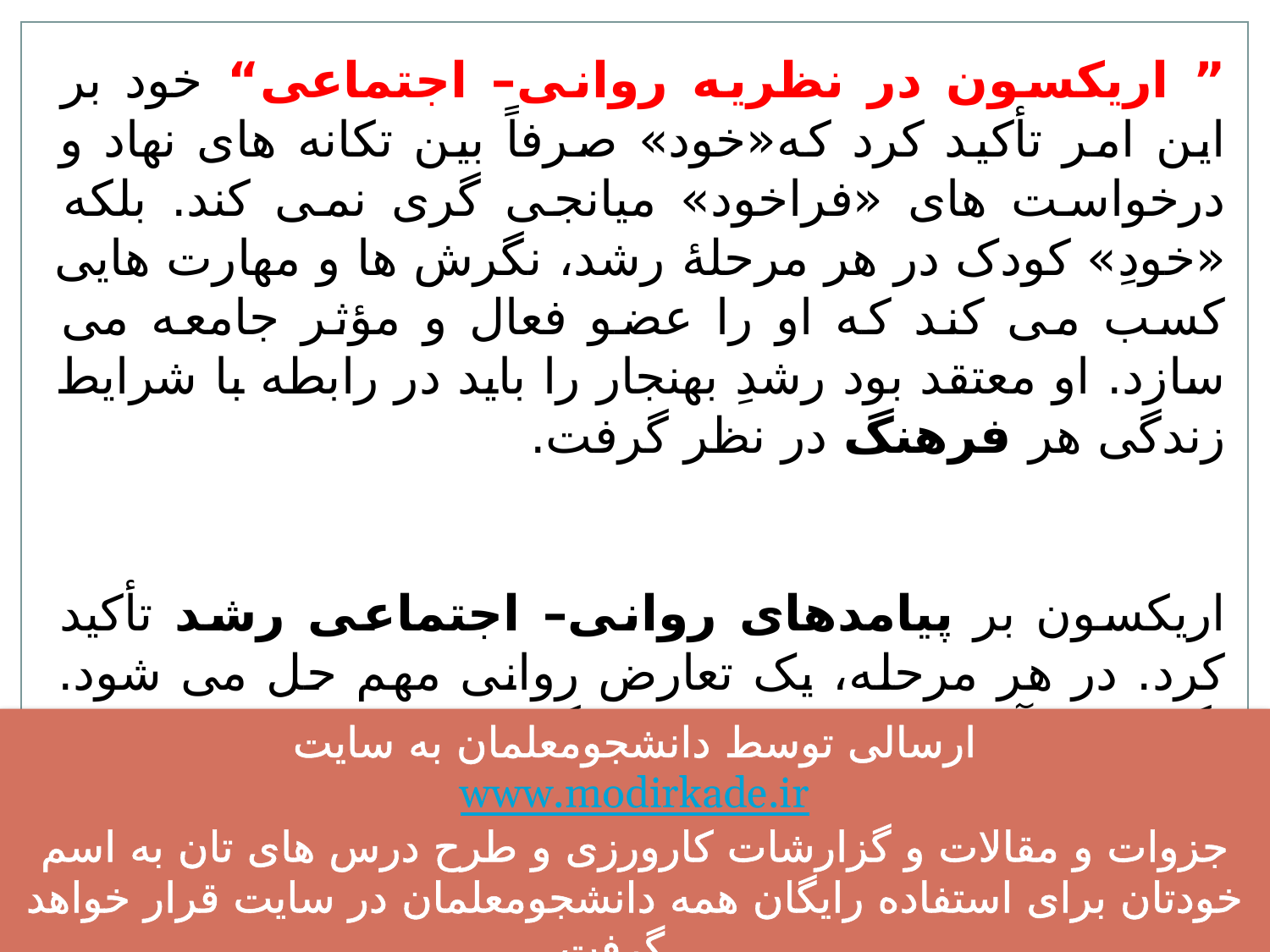

” اریکسون در نظریه روانی– اجتماعی“ خود بر این امر تأکید کرد که«خود» صرفاً بین تکانه های نهاد و درخواست های «فراخود» میانجی گری نمی کند. بلکه «خودِ» کودک در هر مرحلۀ رشد، نگرش ها و مهارت هایی کسب می کند که او را عضو فعال و مؤثر جامعه می سازد. او معتقد بود رشدِ بهنجار را باید در رابطه با شرایط زندگی هر فرهنگ در نظر گرفت.

اریکسون بر پیامدهای روانی– اجتماعی رشد تأکید کرد. در هر مرحله، یک تعارض روانی مهم حل می شود. اگر پیامد آن مثبت باشد، افراد نگرش ها و مهارت هایی را کسب می کنند که به آنها امکان مشارکت سازنده در جامعه را می دهد.
ارسالی توسط دانشجومعلمان به سایت
www.modirkade.ir
جزوات و مقالات و گزارشات کارورزی و طرح درس های تان به اسم خودتان برای استفاده رایگان همه دانشجومعلمان در سایت قرار خواهد گرفت....
موفق و سربلند باشید...

www.modirkade.ir